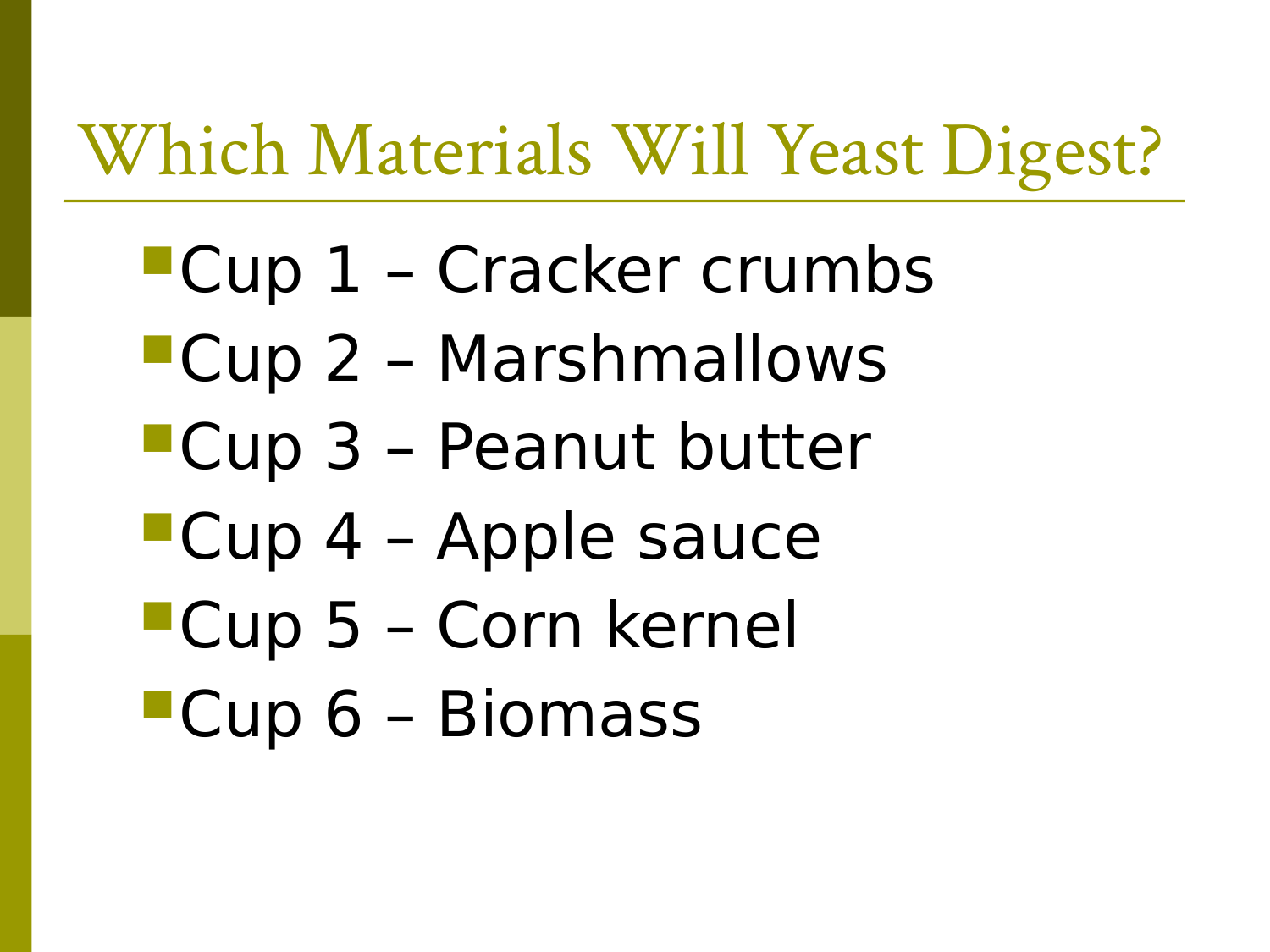

# Which Materials Will Yeast Digest?
Cup 1 – Cracker crumbs
Cup 2 – Marshmallows
Cup 3 – Peanut butter
Cup 4 – Apple sauce
Cup 5 – Corn kernel
Cup 6 – Biomass